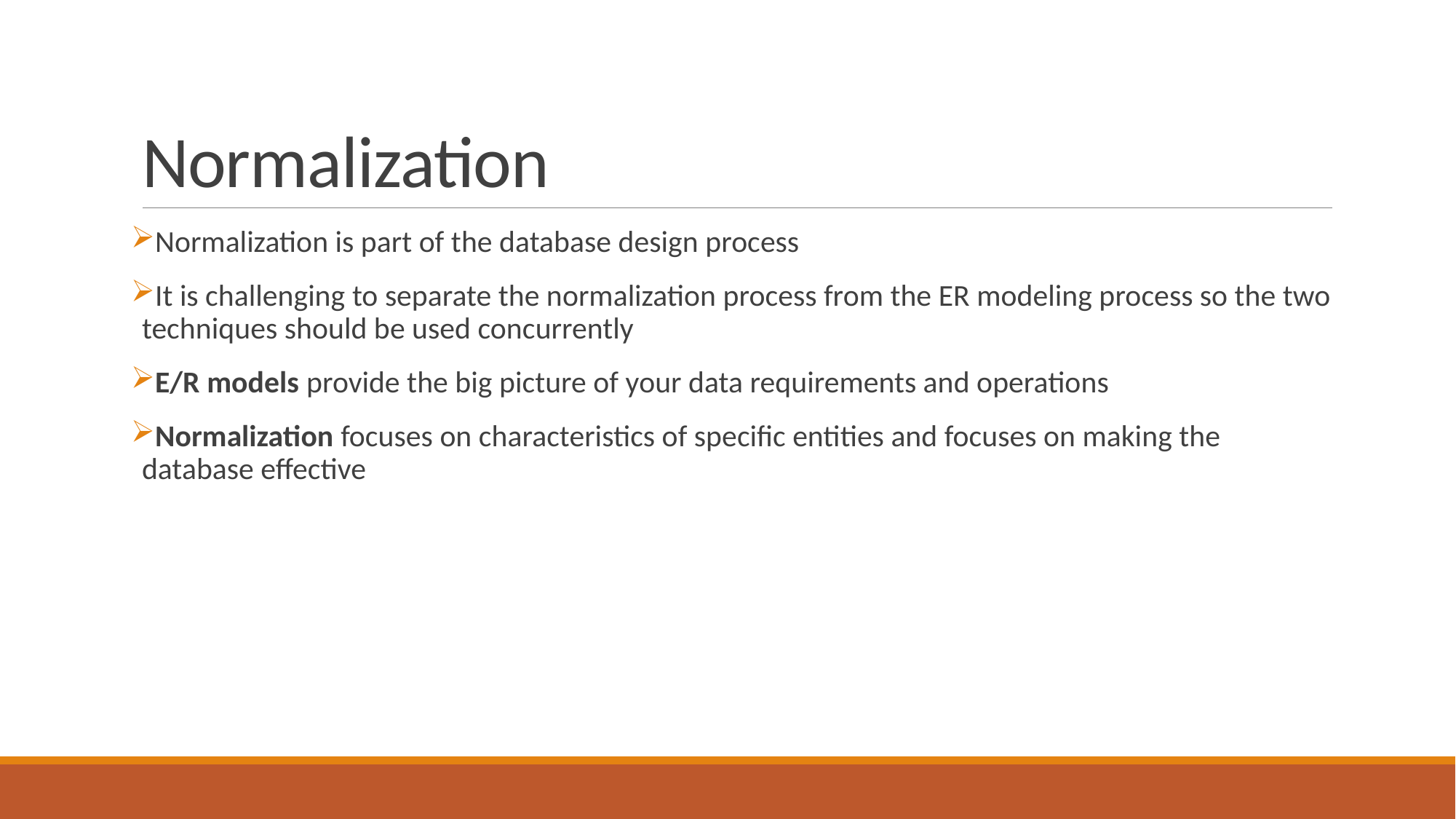

# Normalization
Normalization is part of the database design process
It is challenging to separate the normalization process from the ER modeling process so the two techniques should be used concurrently
E/R models provide the big picture of your data requirements and operations
Normalization focuses on characteristics of specific entities and focuses on making the database effective